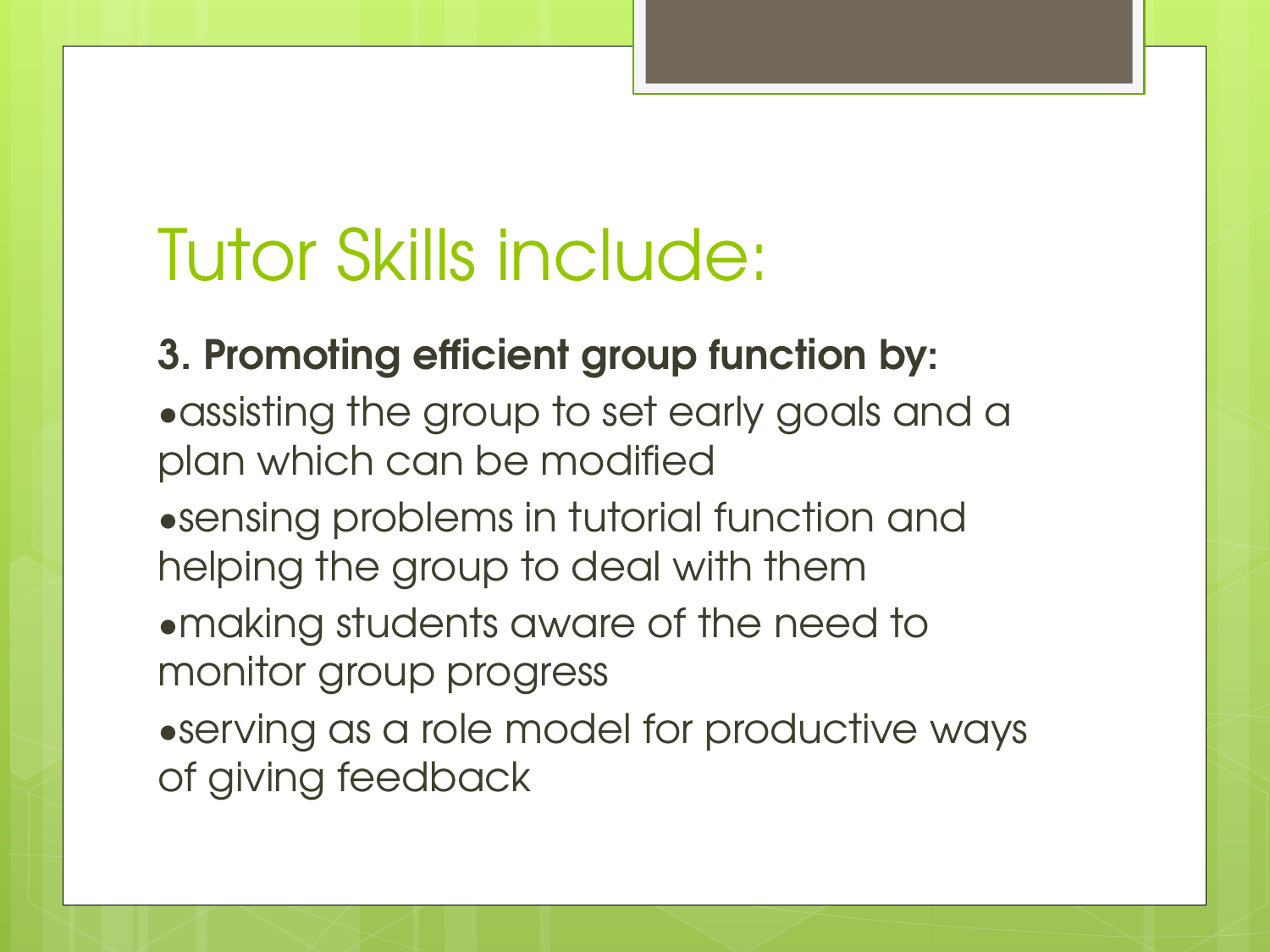

# Tutor Skills include:
3. Promoting efficient group function by:
•assisting the group to set early goals and a plan which can be modified
•sensing problems in tutorial function and helping the group to deal with them
•making students aware of the need to monitor group progress
•serving as a role model for productive ways of giving feedback